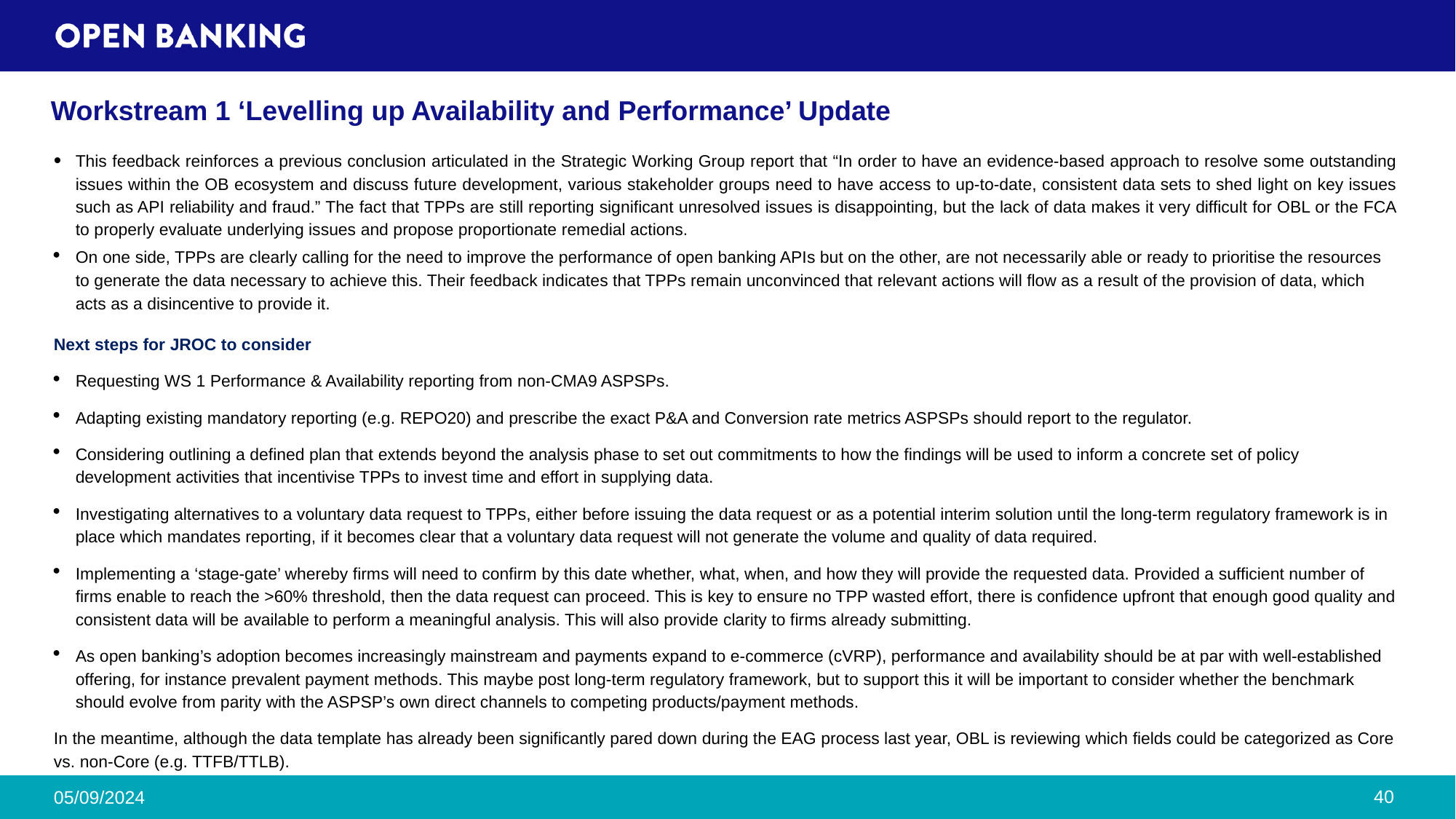

# Workstream 1 ‘Levelling up Availability and Performance’ Update
This feedback reinforces a previous conclusion articulated in the Strategic Working Group report that “In order to have an evidence-based approach to resolve some outstanding issues within the OB ecosystem and discuss future development, various stakeholder groups need to have access to up-to-date, consistent data sets to shed light on key issues such as API reliability and fraud.” The fact that TPPs are still reporting significant unresolved issues is disappointing, but the lack of data makes it very difficult for OBL or the FCA to properly evaluate underlying issues and propose proportionate remedial actions.
On one side, TPPs are clearly calling for the need to improve the performance of open banking APIs but on the other, are not necessarily able or ready to prioritise the resources to generate the data necessary to achieve this. Their feedback indicates that TPPs remain unconvinced that relevant actions will flow as a result of the provision of data, which acts as a disincentive to provide it.
Next steps for JROC to consider
Requesting WS 1 Performance & Availability reporting from non-CMA9 ASPSPs.
Adapting existing mandatory reporting (e.g. REPO20) and prescribe the exact P&A and Conversion rate metrics ASPSPs should report to the regulator.
Considering outlining a defined plan that extends beyond the analysis phase to set out commitments to how the findings will be used to inform a concrete set of policy development activities that incentivise TPPs to invest time and effort in supplying data.
Investigating alternatives to a voluntary data request to TPPs, either before issuing the data request or as a potential interim solution until the long-term regulatory framework is in place which mandates reporting, if it becomes clear that a voluntary data request will not generate the volume and quality of data required.
Implementing a ‘stage-gate’ whereby firms will need to confirm by this date whether, what, when, and how they will provide the requested data. Provided a sufficient number of firms enable to reach the >60% threshold, then the data request can proceed. This is key to ensure no TPP wasted effort, there is confidence upfront that enough good quality and consistent data will be available to perform a meaningful analysis. This will also provide clarity to firms already submitting.
As open banking’s adoption becomes increasingly mainstream and payments expand to e-commerce (cVRP), performance and availability should be at par with well-established offering, for instance prevalent payment methods. This maybe post long-term regulatory framework, but to support this it will be important to consider whether the benchmark should evolve from parity with the ASPSP’s own direct channels to competing products/payment methods.
In the meantime, although the data template has already been significantly pared down during the EAG process last year, OBL is reviewing which fields could be categorized as Core vs. non-Core (e.g. TTFB/TTLB).

40
05/09/2024